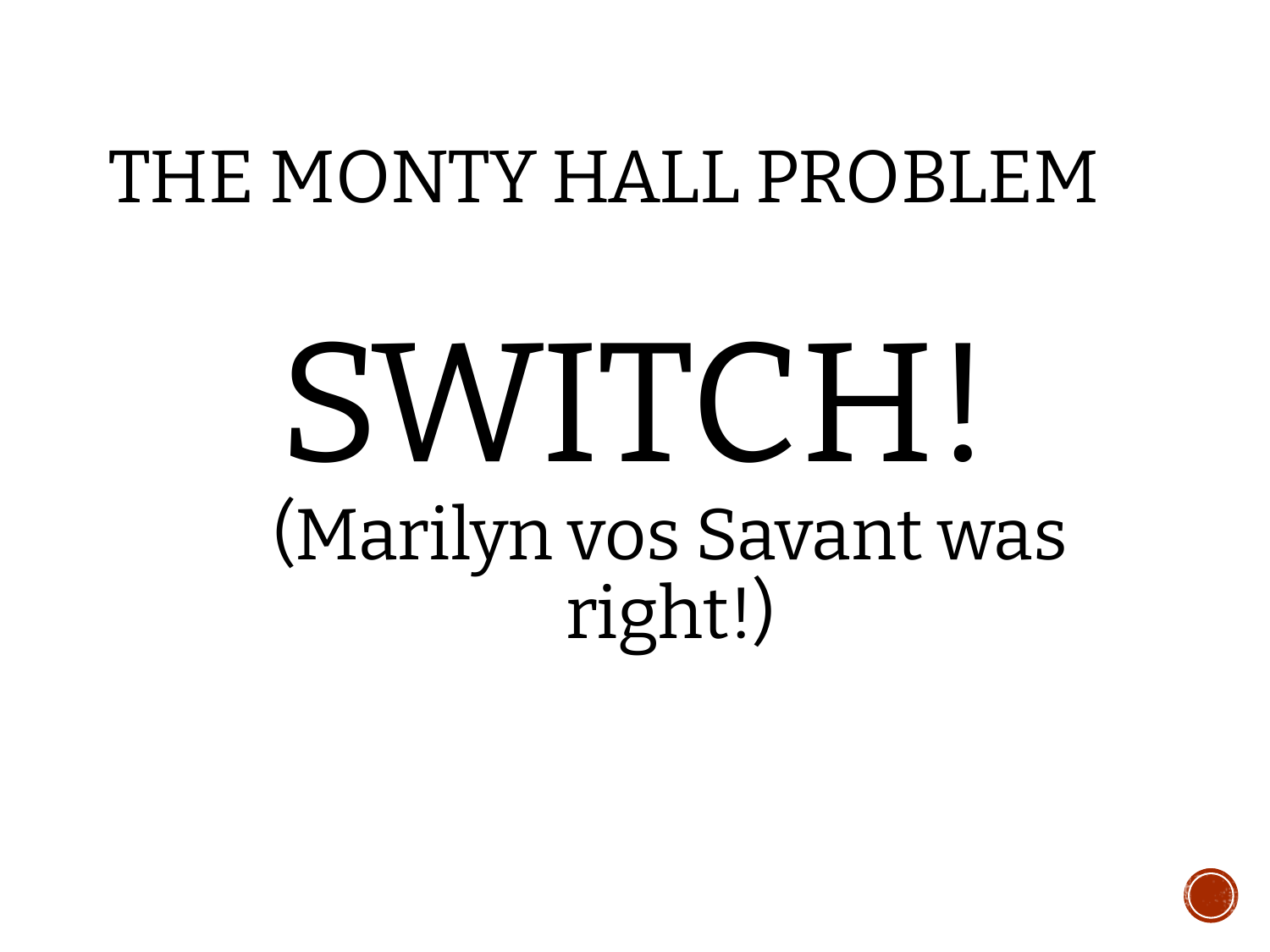

# The Monty Hall Problem
SWITCH!
(Marilyn vos Savant was right!)